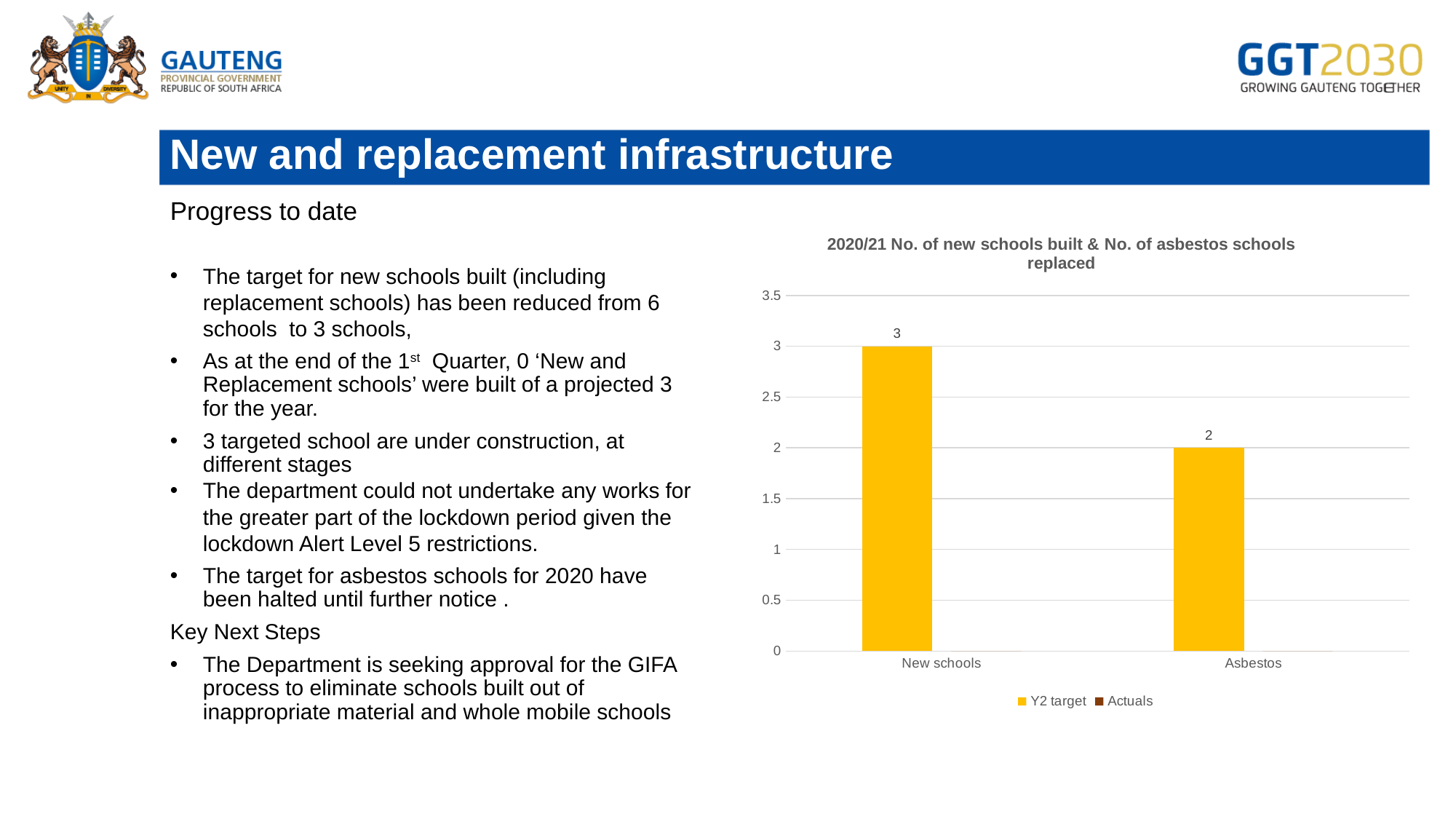

# New and replacement infrastructure
Progress to date

The target for new schools built (including replacement schools) has been reduced from 6 schools  to 3 schools,
As at the end of the 1st  Quarter, 0 ‘New and Replacement schools’ were built of a projected 3 for the year.
3 targeted school are under construction, at different stages
The department could not undertake any works for the greater part of the lockdown period given the lockdown Alert Level 5 restrictions.
The target for asbestos schools for 2020 have been halted until further notice .
Key Next Steps
The Department is seeking approval for the GIFA process to eliminate schools built out of inappropriate material and whole mobile schools

### Chart: 2020/21 No. of new schools built & No. of asbestos schools replaced

| Category | Y2 target | Actuals |
|---|---|---|
| New schools | 3.0 | 0.0 |
| Asbestos | 2.0 | 0.0 |